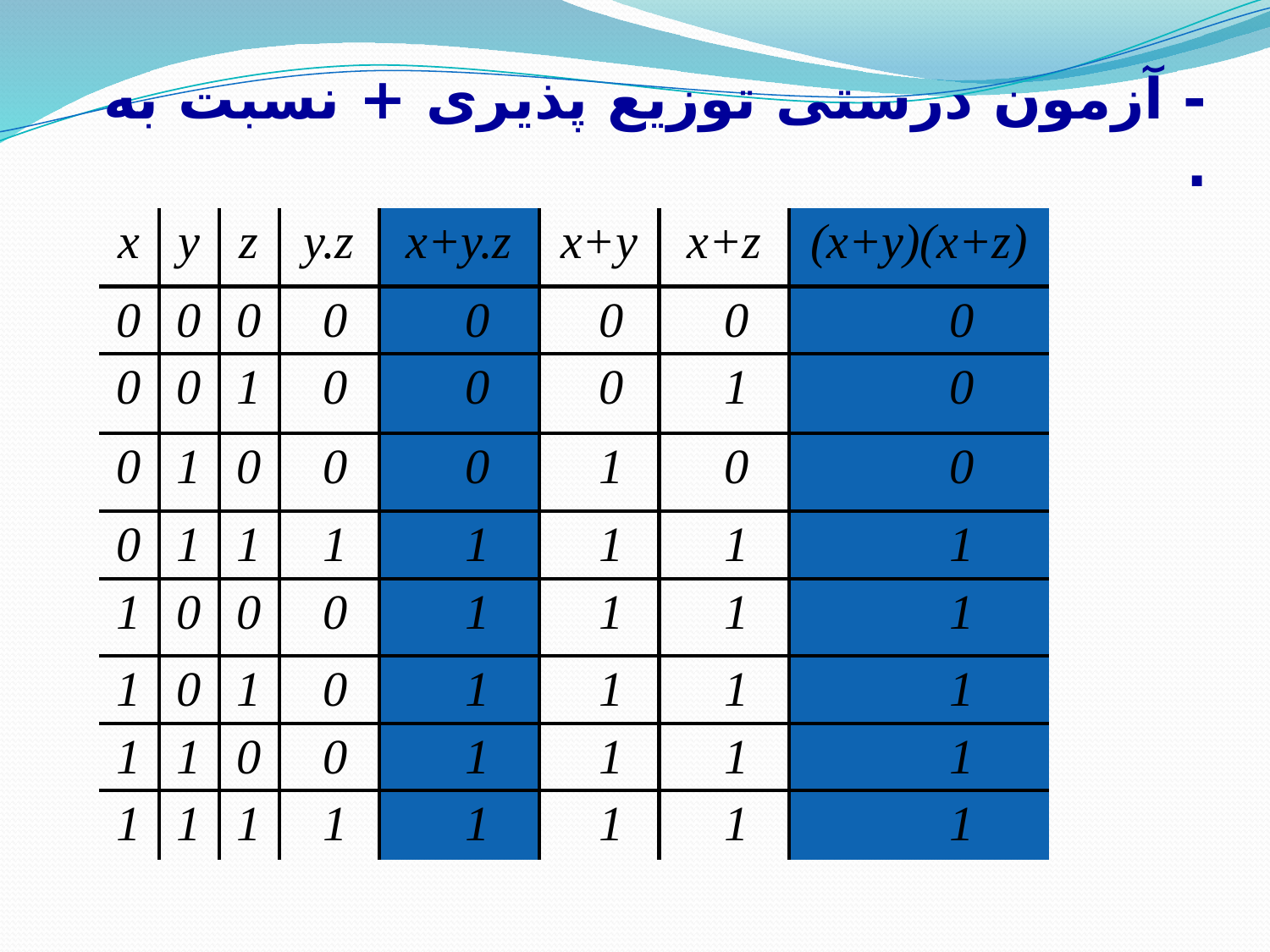

- آزمون درستی توزیع پذیری + نسبت به .
| x | y | z | y.z | x+y.z | x+y | x+z | (x+y)(x+z) |
| --- | --- | --- | --- | --- | --- | --- | --- |
| 0 | 0 | 0 | 0 | 0 | 0 | 0 | 0 |
| 0 | 0 | 1 | 0 | 0 | 0 | 1 | 0 |
| 0 | 1 | 0 | 0 | 0 | 1 | 0 | 0 |
| 0 | 1 | 1 | 1 | 1 | 1 | 1 | 1 |
| 1 | 0 | 0 | 0 | 1 | 1 | 1 | 1 |
| 1 | 0 | 1 | 0 | 1 | 1 | 1 | 1 |
| 1 | 1 | 0 | 0 | 1 | 1 | 1 | 1 |
| 1 | 1 | 1 | 1 | 1 | 1 | 1 | 1 |